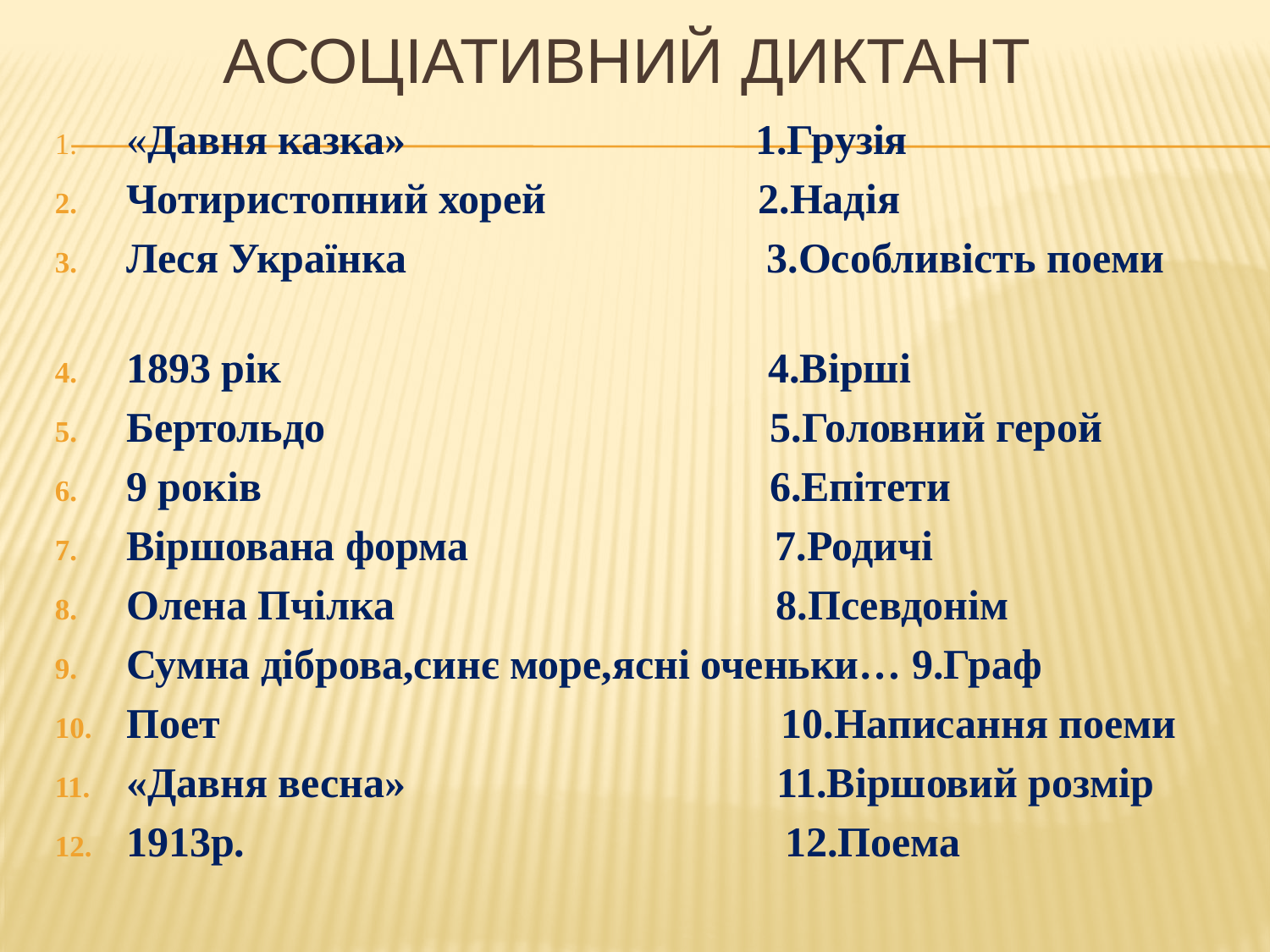

# Асоціативний диктант
«Давня казка»                                 1.Грузія
Чотиристопний хорей                    2.Надія
Леся Українка                                  3.Особливість поеми
1893 рік                                              4.Вірші
Бертольдо                                          5.Головний герой
9 років                                                6.Епітети
Віршована форма                             7.Родичі
Олена Пчілка                                    8.Псевдонім
Сумна діброва,синє море,ясні оченьки… 9.Граф
Поет                                                     10.Написання поеми
«Давня весна»                                   11.Віршовий розмір
1913р.                                                   12.Поема